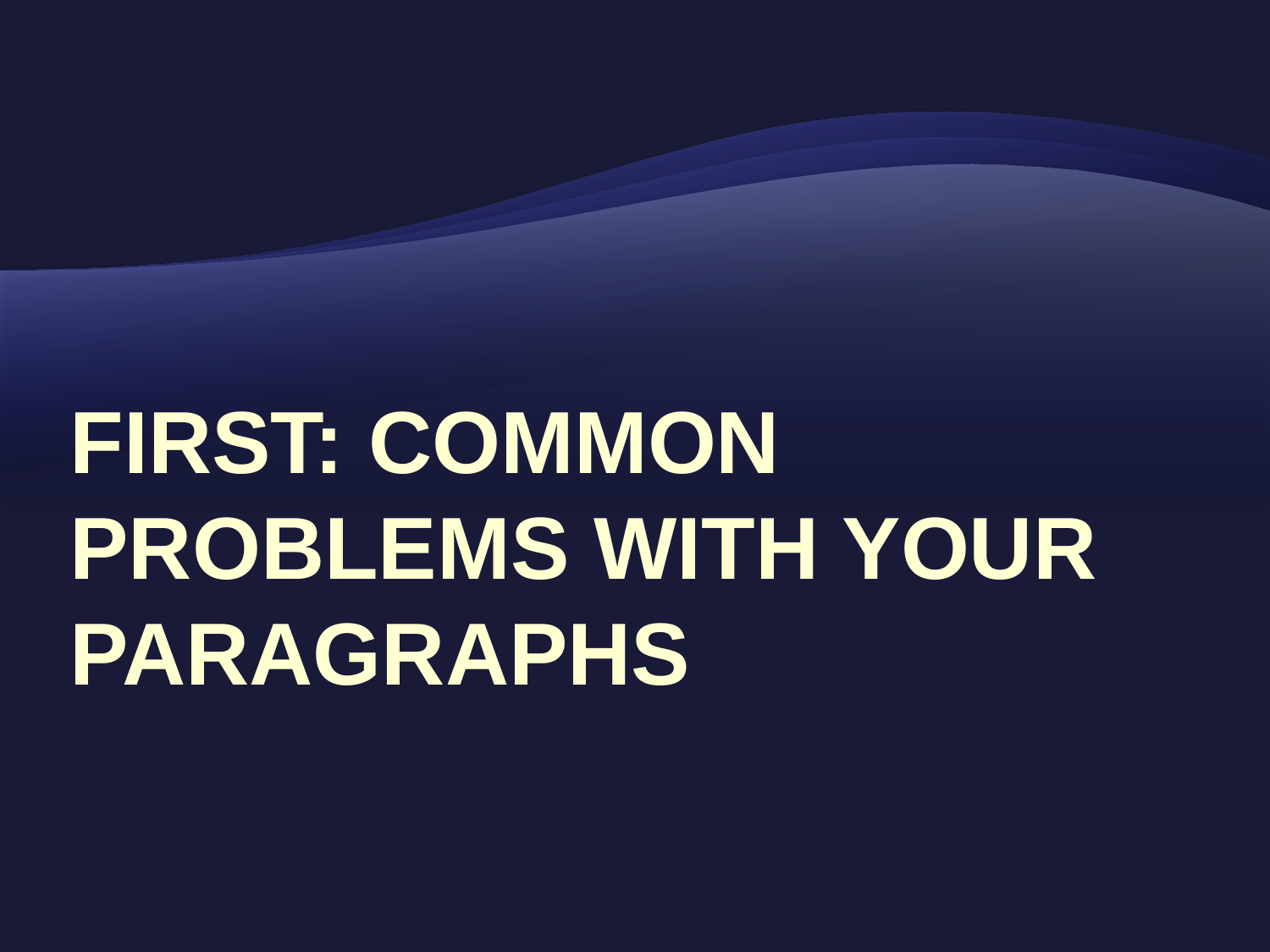

# First: Common Problems with your Paragraphs